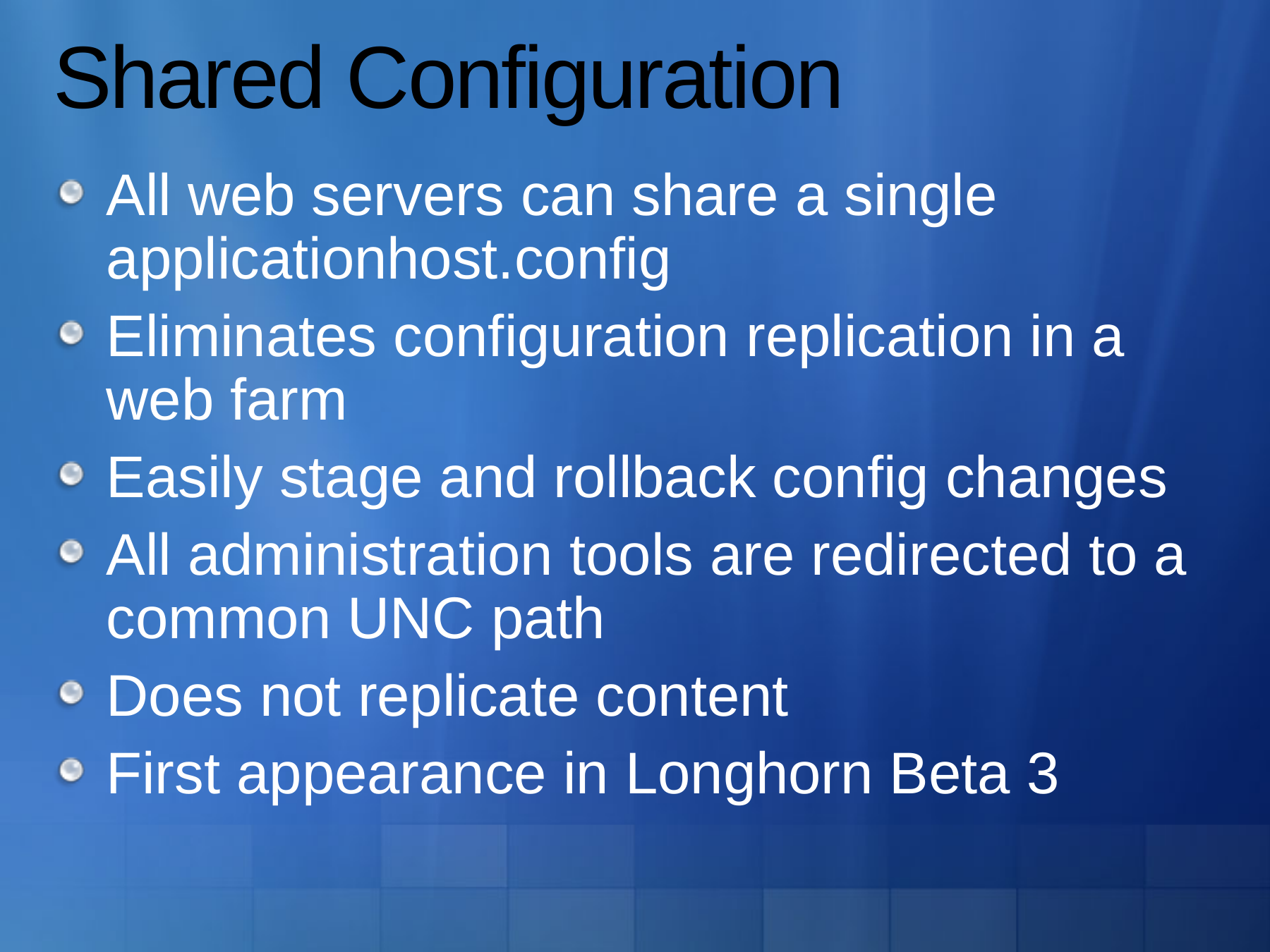

# Shared Configuration
All web servers can share a single applicationhost.config
Eliminates configuration replication in a web farm
Easily stage and rollback config changes
All administration tools are redirected to a common UNC path
Does not replicate content
First appearance in Longhorn Beta 3